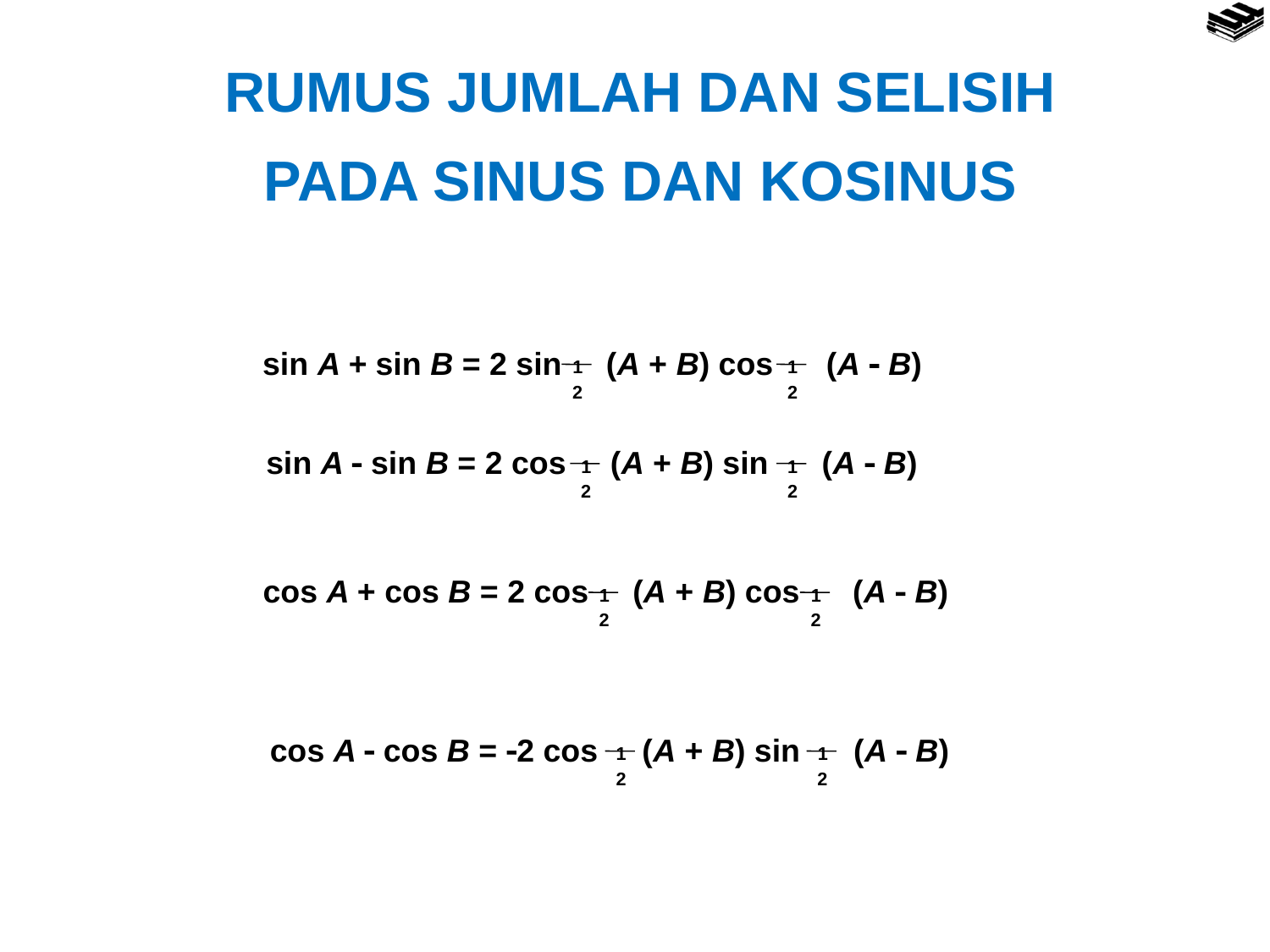

RUMUS JUMLAH DAN SELISIH
PADA SINUS DAN KOSINUS
sin A + sin B = 2 sin     (A + B) cos      (A − B)
1
2
1
2
sin A − sin B = 2 cos     (A + B) sin      (A − B)
1
2
1
2
cos A + cos B = 2 cos     (A + B) cos      (A − B)
1
2
1
2
cos A − cos B = −2 cos     (A + B) sin      (A − B)
1
2
1
2
 15